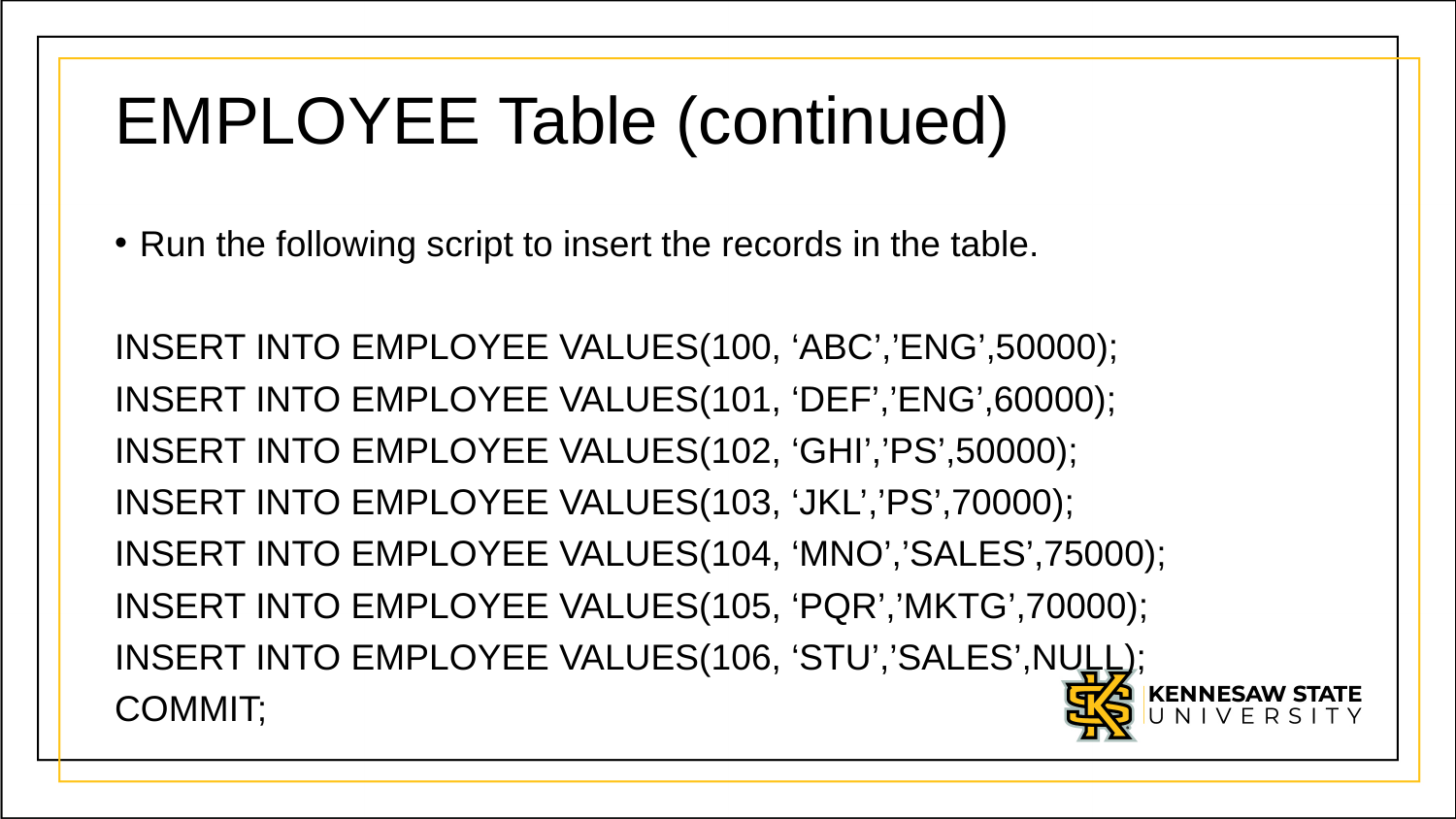

# EMPLOYEE Table (continued)
Run the following script to insert the records in the table.

INSERT INTO EMPLOYEE VALUES(100, ‘ABC’,’ENG’,50000);
INSERT INTO EMPLOYEE VALUES(101, ‘DEF’,’ENG’,60000);
INSERT INTO EMPLOYEE VALUES(102, ‘GHI’,’PS’,50000);
INSERT INTO EMPLOYEE VALUES(103, ‘JKL’,’PS’,70000);
INSERT INTO EMPLOYEE VALUES(104, ‘MNO’,’SALES’,75000);
INSERT INTO EMPLOYEE VALUES(105, ‘PQR’,’MKTG’,70000);
INSERT INTO EMPLOYEE VALUES(106, ‘STU’,’SALES’,NULL);
COMMIT;